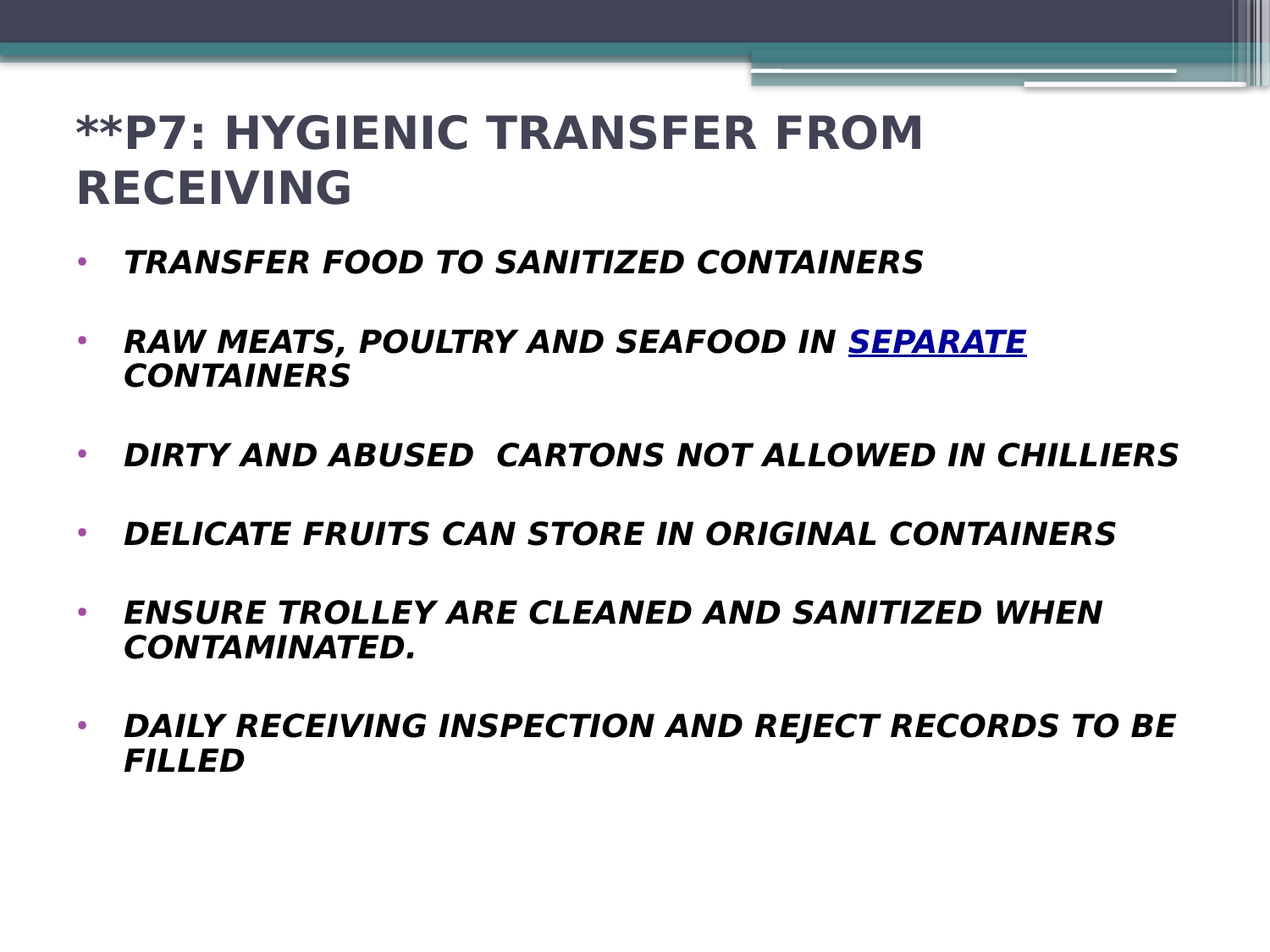

# **P7: HYGIENIC TRANSFER FROM RECEIVING
TRANSFER FOOD TO SANITIZED CONTAINERS

RAW MEATS, POULTRY AND SEAFOOD IN SEPARATE CONTAINERS

DIRTY AND ABUSED  CARTONS NOT ALLOWED IN CHILLIERS

DELICATE FRUITS CAN STORE IN ORIGINAL CONTAINERS

ENSURE TROLLEY ARE CLEANED AND SANITIZED WHEN CONTAMINATED.

DAILY RECEIVING INSPECTION AND REJECT RECORDS TO BE FILLED